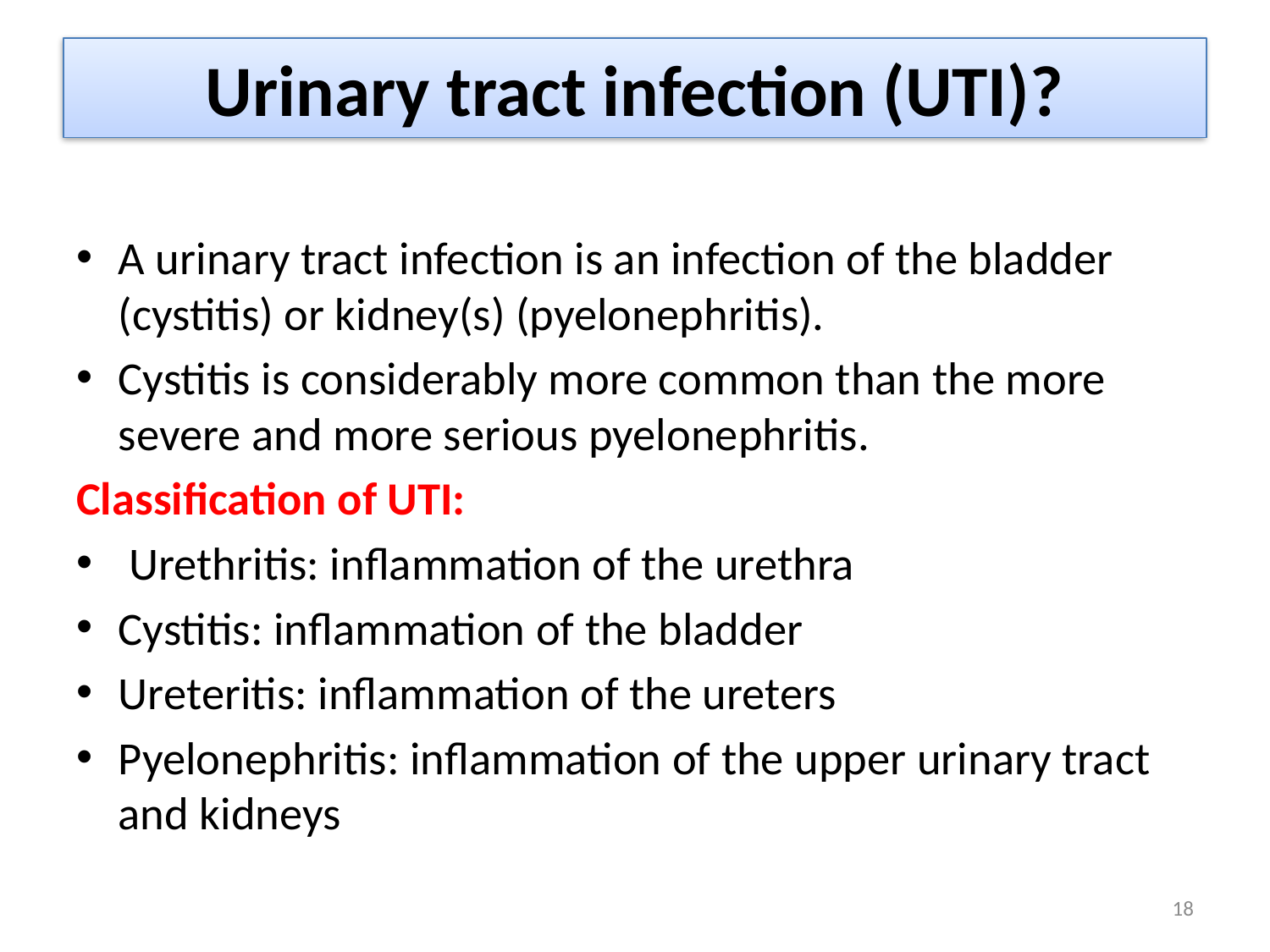

# Urinary tract infection (UTI)?
A urinary tract infection is an infection of the bladder (cystitis) or kidney(s) (pyelonephritis).
Cystitis is considerably more common than the more severe and more serious pyelonephritis.
Classification of UTI:
 Urethritis: inflammation of the urethra
Cystitis: inflammation of the bladder
Ureteritis: inflammation of the ureters
Pyelonephritis: inflammation of the upper urinary tract and kidneys

18